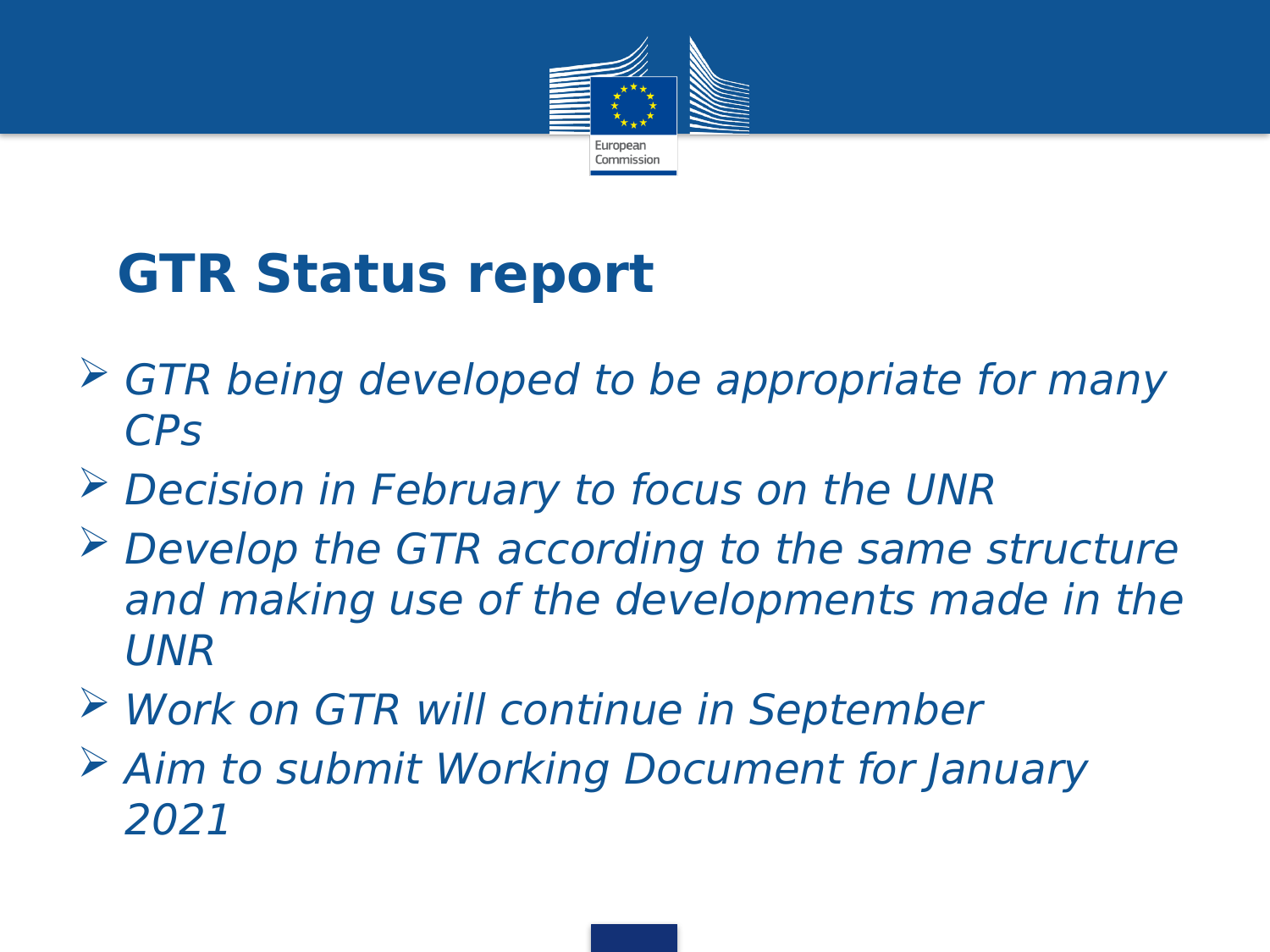

# GTR Status report
GTR being developed to be appropriate for many CPs
Decision in February to focus on the UNR
Develop the GTR according to the same structure and making use of the developments made in the UNR
Work on GTR will continue in September
Aim to submit Working Document for January 2021